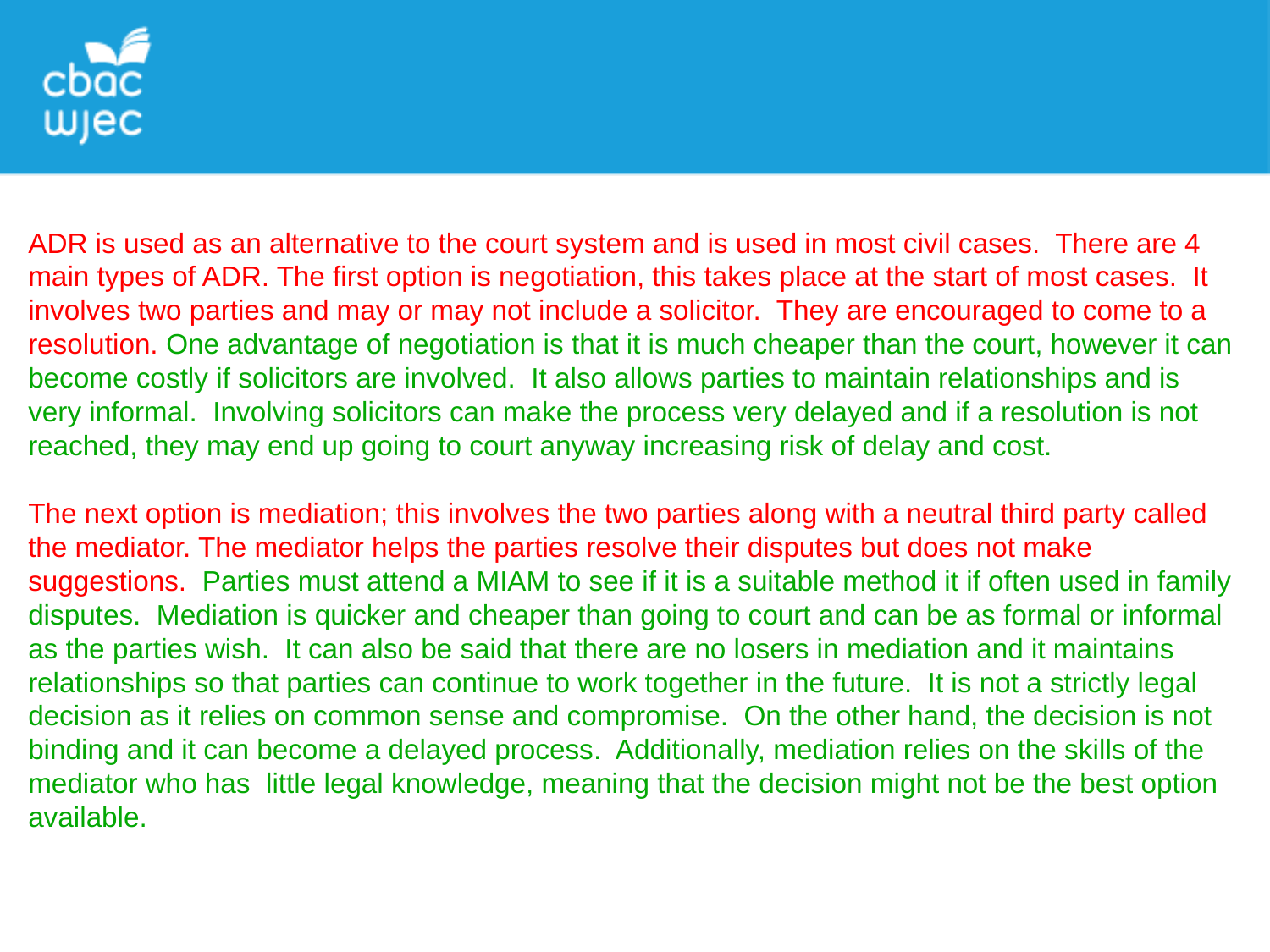

ADR is used as an alternative to the court system and is used in most civil cases.  There are 4 main types of ADR. The first option is negotiation, this takes place at the start of most cases.  It involves two parties and may or may not include a solicitor.  They are encouraged to come to a resolution. One advantage of negotiation is that it is much cheaper than the court, however it can become costly if solicitors are involved.  It also allows parties to maintain relationships and is very informal.  Involving solicitors can make the process very delayed and if a resolution is not reached, they may end up going to court anyway increasing risk of delay and cost.

The next option is mediation; this involves the two parties along with a neutral third party called the mediator. The mediator helps the parties resolve their disputes but does not make suggestions.  Parties must attend a MIAM to see if it is a suitable method it if often used in family disputes.  Mediation is quicker and cheaper than going to court and can be as formal or informal as the parties wish.  It can also be said that there are no losers in mediation and it maintains relationships so that parties can continue to work together in the future.  It is not a strictly legal decision as it relies on common sense and compromise.  On the other hand, the decision is not binding and it can become a delayed process.  Additionally, mediation relies on the skills of the mediator who has  little legal knowledge, meaning that the decision might not be the best option available.